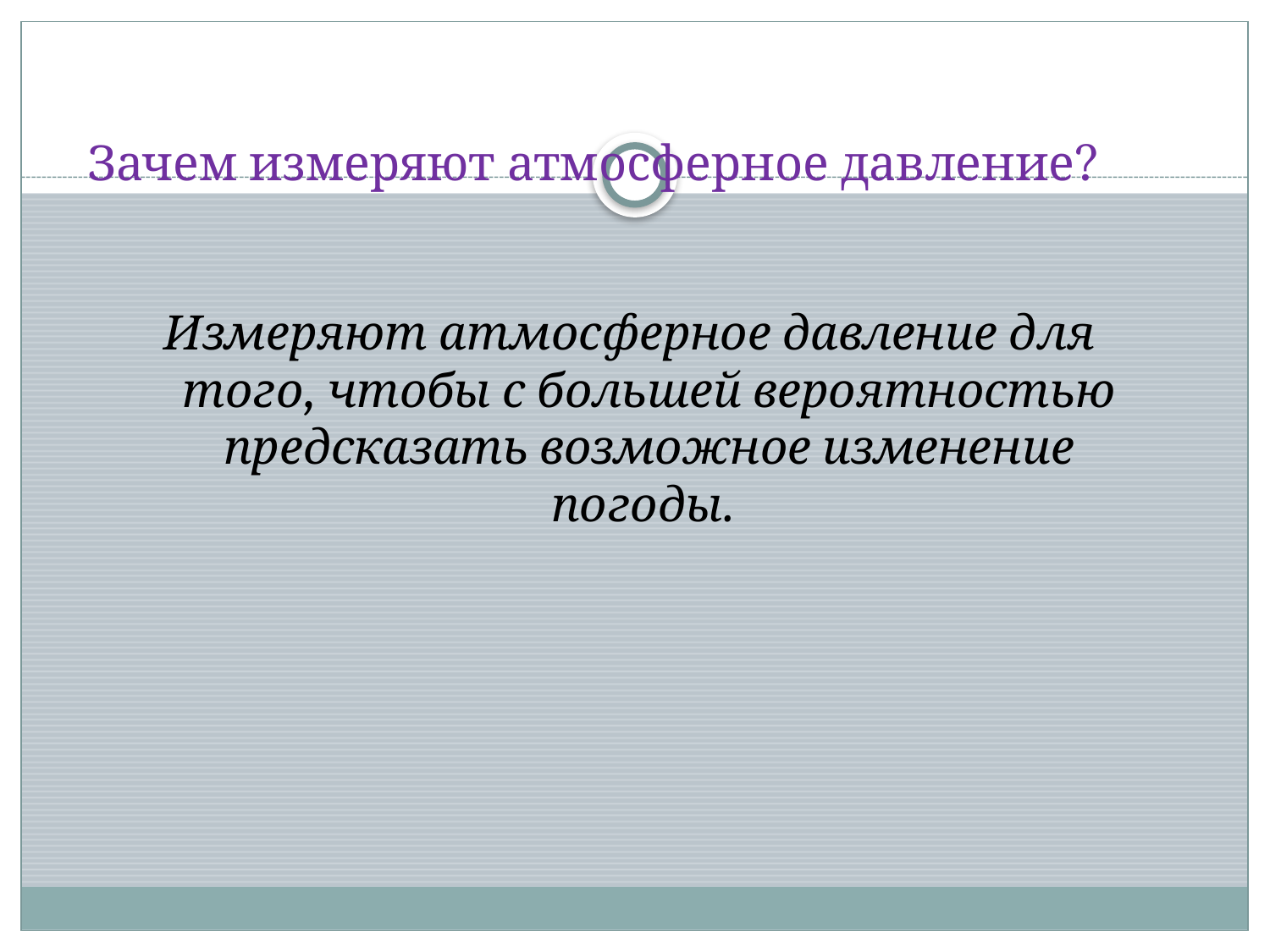

# Зачем измеряют атмосферное давление?
Измеряют атмосферное давление для того, чтобы с большей вероятностью предсказать возможное изменение погоды.